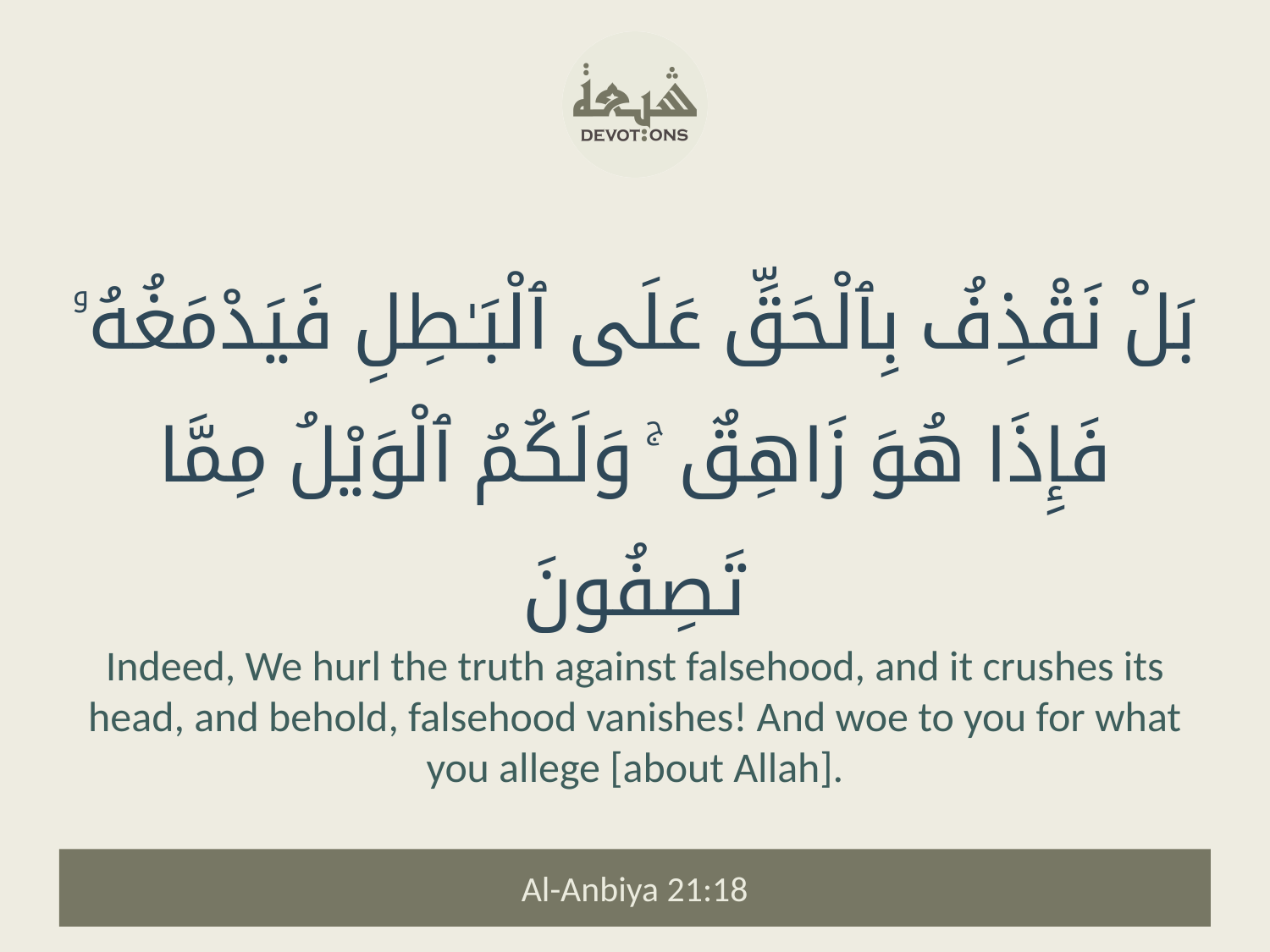

بَلْ نَقْذِفُ بِٱلْحَقِّ عَلَى ٱلْبَـٰطِلِ فَيَدْمَغُهُۥ فَإِذَا هُوَ زَاهِقٌ ۚ وَلَكُمُ ٱلْوَيْلُ مِمَّا تَصِفُونَ
Indeed, We hurl the truth against falsehood, and it crushes its head, and behold, falsehood vanishes! And woe to you for what you allege [about Allah].
Al-Anbiya 21:18